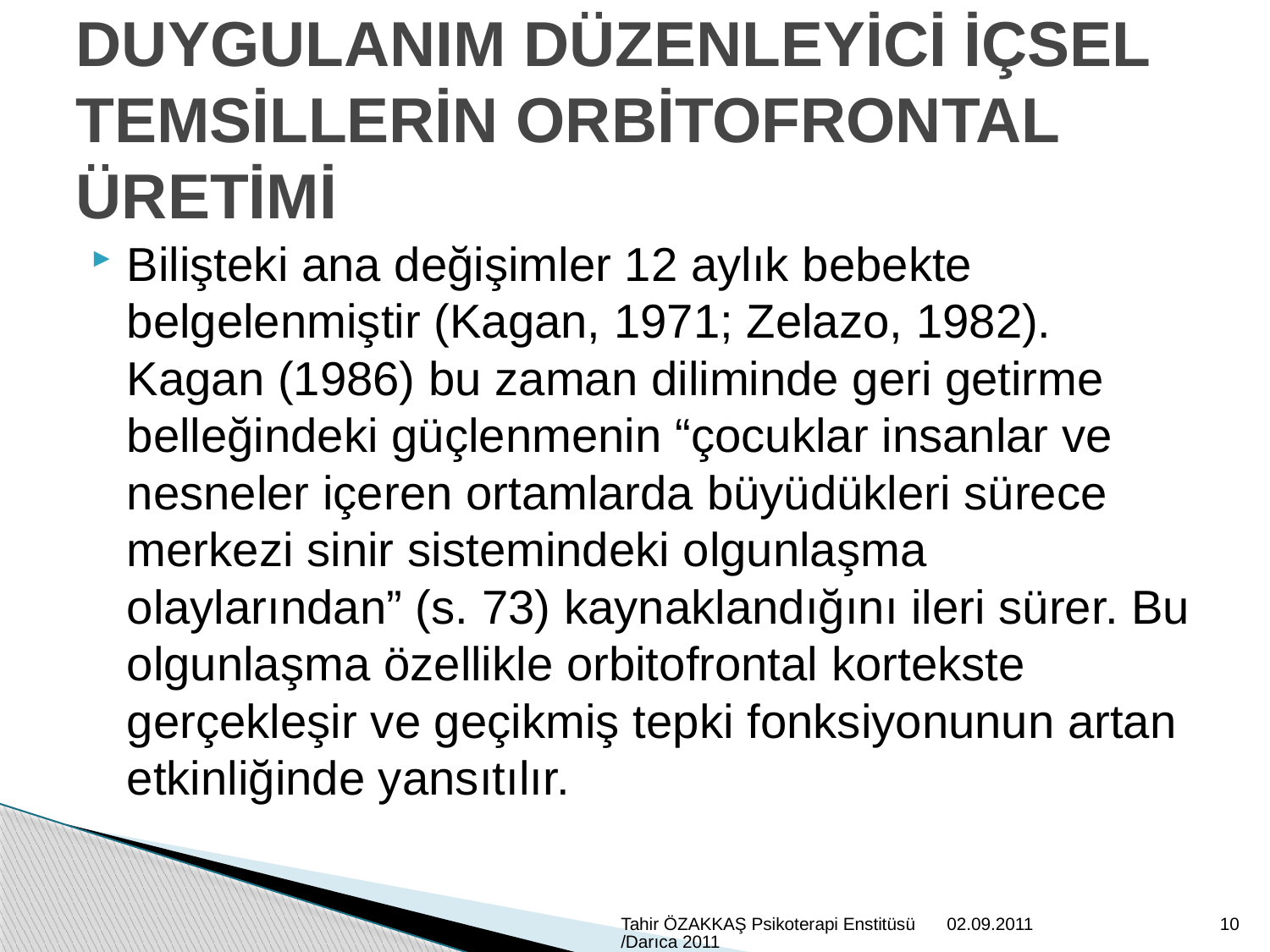

# DUYGULANIM DÜZENLEYİCİ İÇSEL TEMSİLLERİN ORBİTOFRONTAL ÜRETİMİ
Bilişteki ana değişimler 12 aylık bebekte belgelenmiştir (Kagan, 1971; Zelazo, 1982). Kagan (1986) bu zaman diliminde geri getirme belleğindeki güçlenmenin “çocuklar insanlar ve nesneler içeren ortamlarda büyüdükleri sürece merkezi sinir sistemindeki olgunlaşma olaylarından” (s. 73) kaynaklandığını ileri sürer. Bu olgunlaşma özellikle orbitofrontal kortekste gerçekleşir ve geçikmiş tepki fonksiyonunun artan etkinliğinde yansıtılır.
Tahir ÖZAKKAŞ Psikoterapi Enstitüsü /Darıca 2011
02.09.2011
10